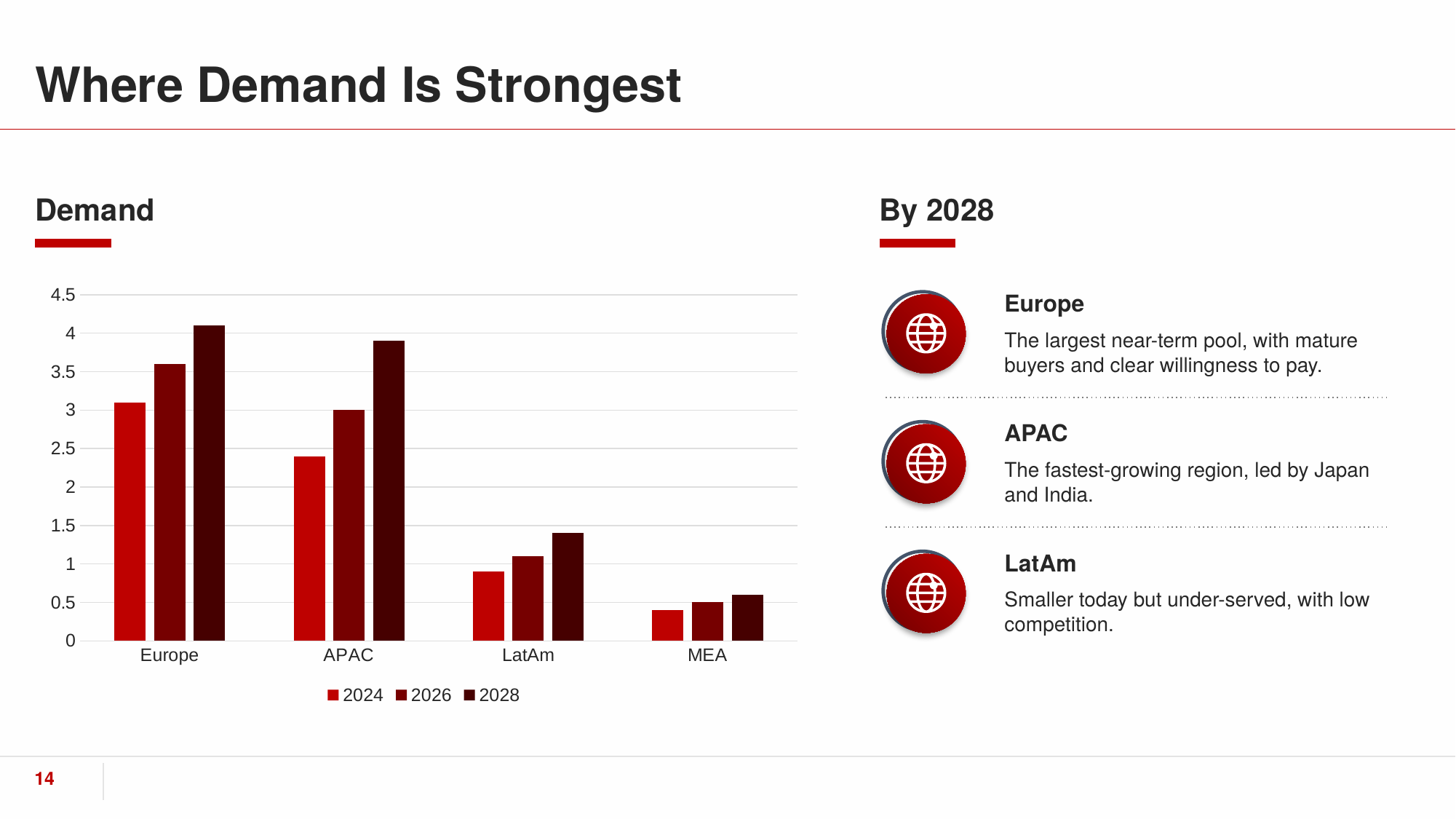

# Where Demand Is Strongest
Demand
By 2028

### Chart

| Category | 2024 | 2026 | 2028 |
|---|---|---|---|
| Europe | 3.1 | 3.6 | 4.1 |
| APAC | 2.4 | 3.0 | 3.9 |
| LatAm | 0.9 | 1.1 | 1.4 |
| MEA | 0.4 | 0.5 | 0.6 |
Europe
The largest near-term pool, with mature buyers and clear willingness to pay.

APAC
The fastest-growing region, led by Japan and India.

LatAm
Smaller today but under-served, with low competition.

14